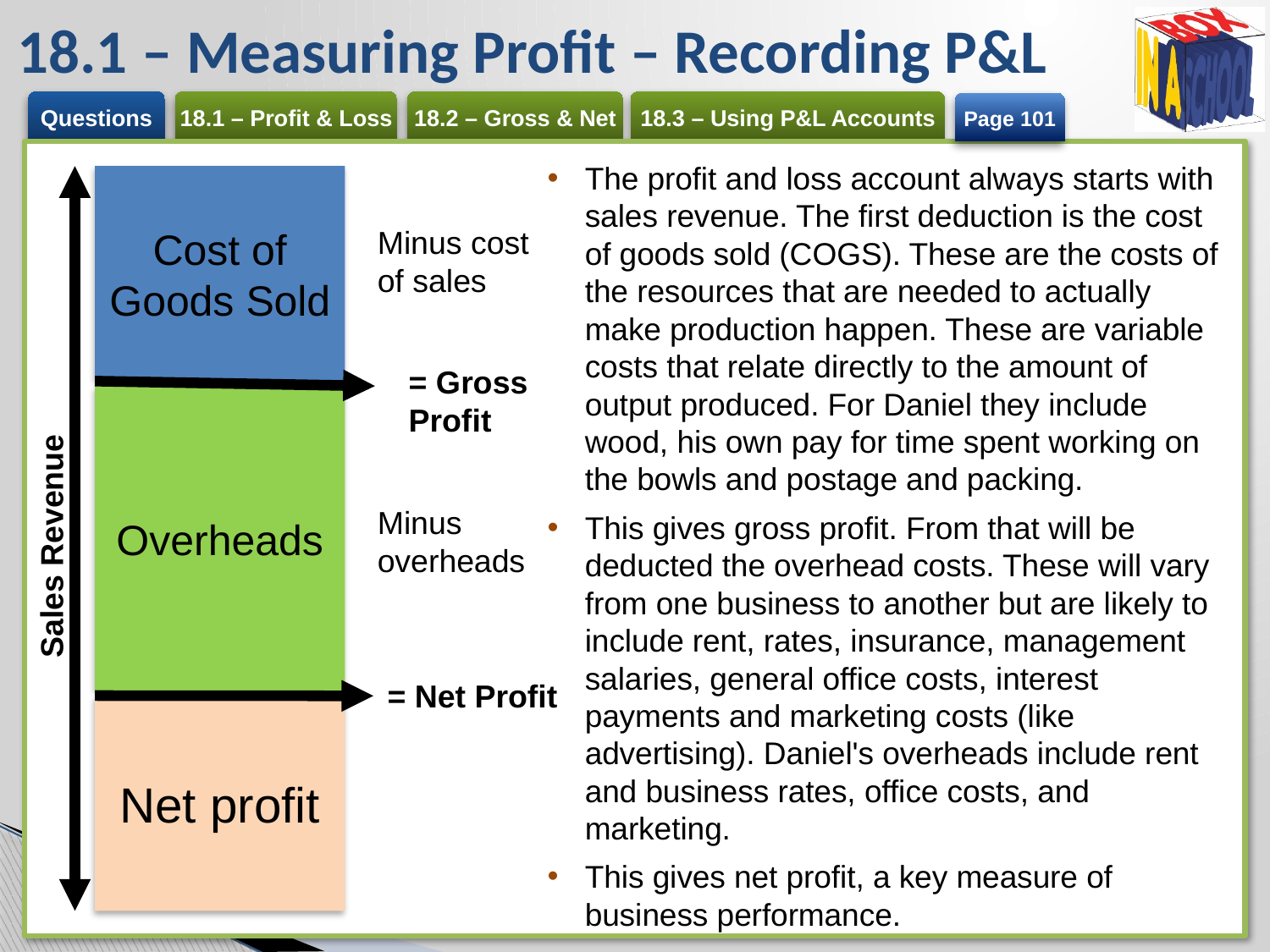

# 18.1 – Measuring Profit – Recording P&L
Page 101
The profit and loss account always starts with sales revenue. The first deduction is the cost of goods sold (COGS). These are the costs of the resources that are needed to actually make production happen. These are variable costs that relate directly to the amount of output produced. For Daniel they include wood, his own pay for time spent working on the bowls and postage and packing.
This gives gross profit. From that will be deducted the overhead costs. These will vary from one business to another but are likely to include rent, rates, insurance, management salaries, general office costs, interest payments and marketing costs (like advertising). Daniel's overheads include rent and business rates, office costs, and marketing.
This gives net profit, a key measure of business performance.
Cost of Goods Sold
Minus cost of sales
= Gross Profit
Overheads
Sales Revenue
Minus overheads
= Net Profit
Net profit